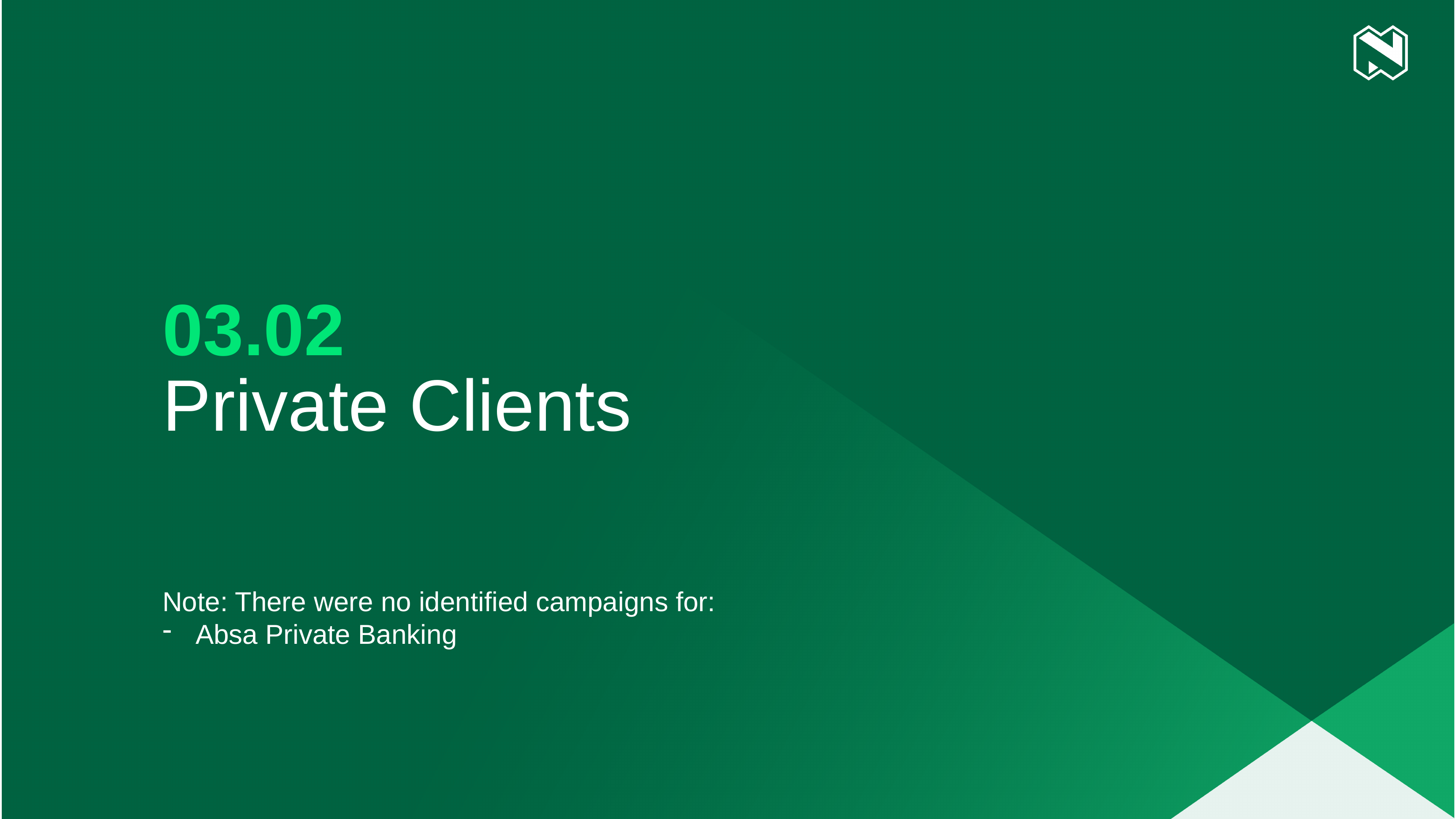

# 03.02
Private Clients
Note: There were no identified campaigns for:
Absa Private Banking